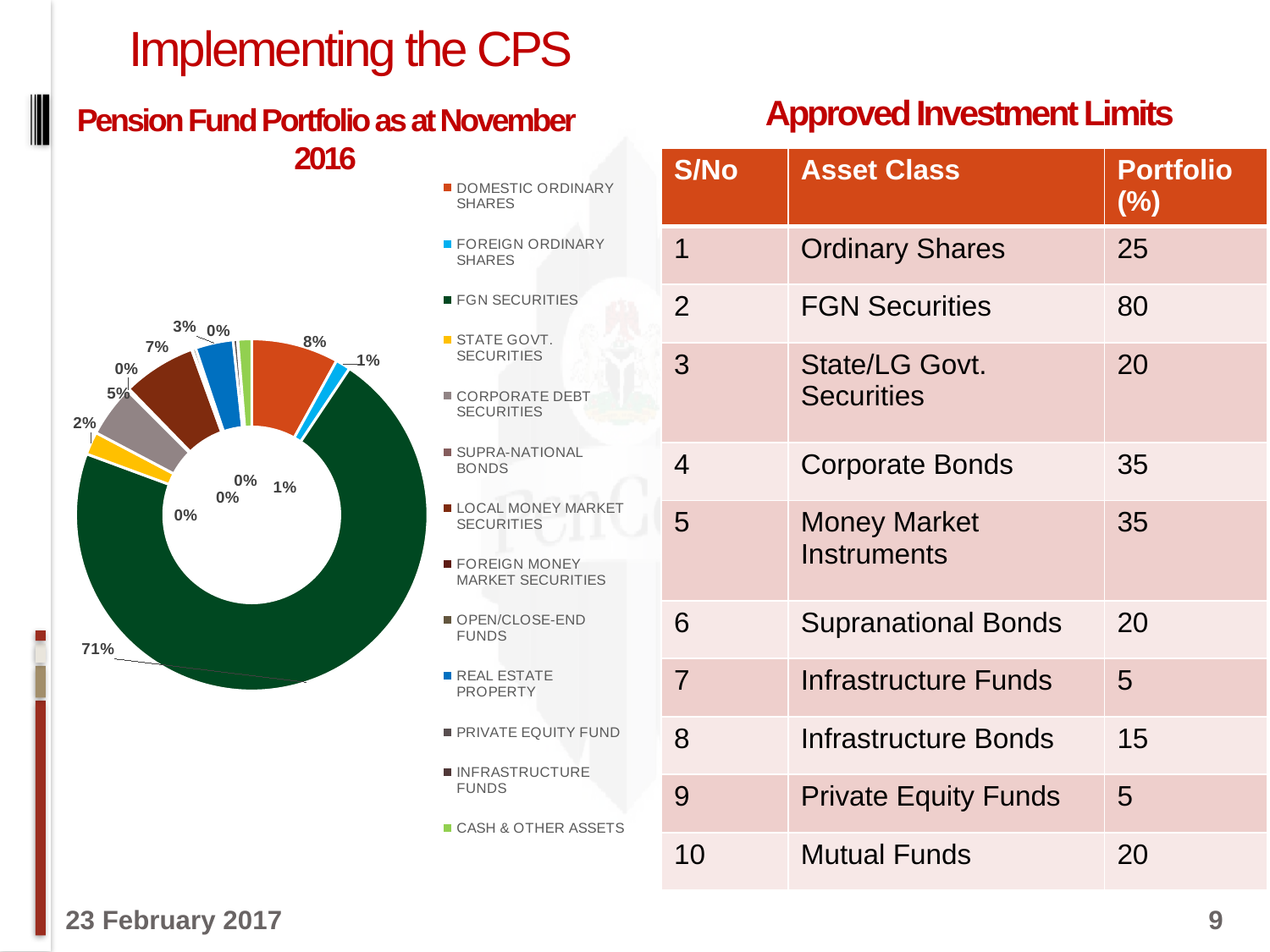

# Implementing the CPS
Approved Investment Limits
Pension Fund Portfolio as at November 2016

### Chart

| Category |  |
|---|---|
| DOMESTIC ORDINARY SHARES | 481.81 |
| FOREIGN ORDINARY SHARES | 82.34 |
| FGN SECURITIES | 4288.55 |
| STATE GOVT. SECURITIES | 126.26 |
| CORPORATE DEBT SECURITIES | 287.11 |
| SUPRA-NATIONAL BONDS | 12.71 |
| LOCAL MONEY MARKET SECURITIES | 405.79 |
| FOREIGN MONEY MARKET SECURITIES | 4.75 |
| OPEN/CLOSE-END FUNDS | 18.23 |
| REAL ESTATE PROPERTY | 209.06 |
| PRIVATE EQUITY FUND | 23.71 |
| INFRASTRUCTURE FUNDS | 2.19 |
| CASH & OTHER ASSETS | 75.78 |
| S/No | Asset Class | Portfolio (%) |
| --- | --- | --- |
| 1 | Ordinary Shares | 25 |
| 2 | FGN Securities | 80 |
| 3 | State/LG Govt. Securities | 20 |
| 4 | Corporate Bonds | 35 |
| 5 | Money Market Instruments | 35 |
| 6 | Supranational Bonds | 20 |
| 7 | Infrastructure Funds | 5 |
| 8 | Infrastructure Bonds | 15 |
| 9 | Private Equity Funds | 5 |
| 10 | Mutual Funds | 20 |
23 February 2017
9